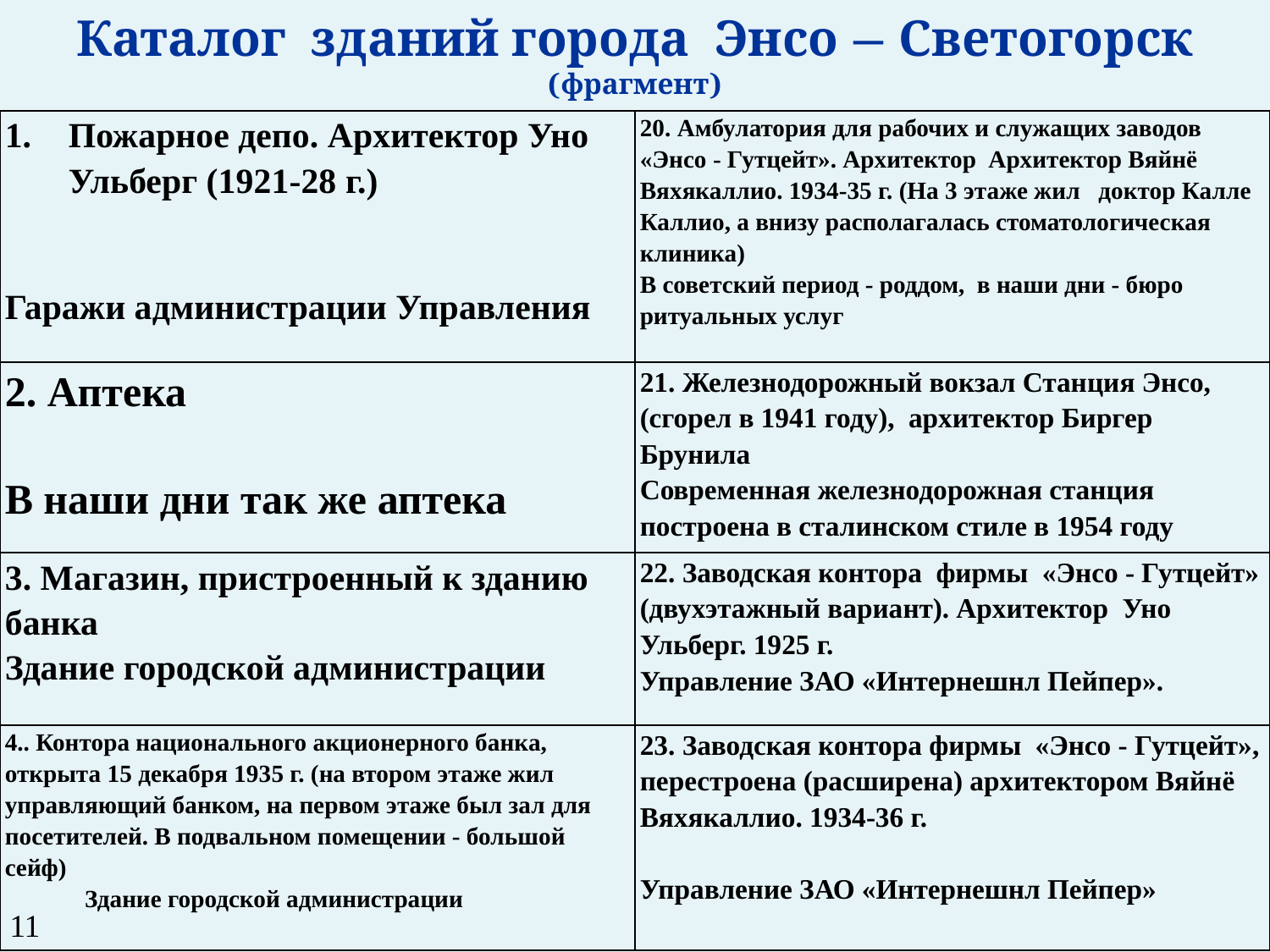

Каталог  зданий города  Энсо – Светогорск (фрагмент)
| Пожарное депо. Архитектор Уно Ульберг (1921-28 г.) Гаражи администрации Управления | 20. Амбулатория для рабочих и служащих заводов «Энсо - Гутцейт». Архитектор Архитектор Вяйнё Вяхякаллио. 1934-35 г. (На 3 этаже жил доктор Калле Каллио, а внизу располагалась стоматологическая клиника) В советский период - роддом, в наши дни - бюро ритуальных услуг |
| --- | --- |
| 2. Аптека В наши дни так же аптека | 21. Железнодорожный вокзал Станция Энсо, (сгорел в 1941 году), архитектор Биргер Брунила Современная железнодорожная станция построена в сталинском стиле в 1954 году |
| 3. Магазин, пристроенный к зданию банка Здание городской администрации | 22. Заводская контора фирмы  «Энсо - Гутцейт» (двухэтажный вариант). Архитектор Уно Ульберг. 1925 г. Управление ЗАО «Интернешнл Пейпер». |
| 4.. Контора национального акционерного банка, открыта 15 декабря 1935 г. (на втором этаже жил управляющий банком, на первом этаже был зал для посетителей. В подвальном помещении - большой сейф) Здание городской администрации | 23. Заводская контора фирмы  «Энсо - Гутцейт», перестроена (расширена) архитектором Вяйнё Вяхякаллио. 1934-36 г. Управление ЗАО «Интернешнл Пейпер» |
11